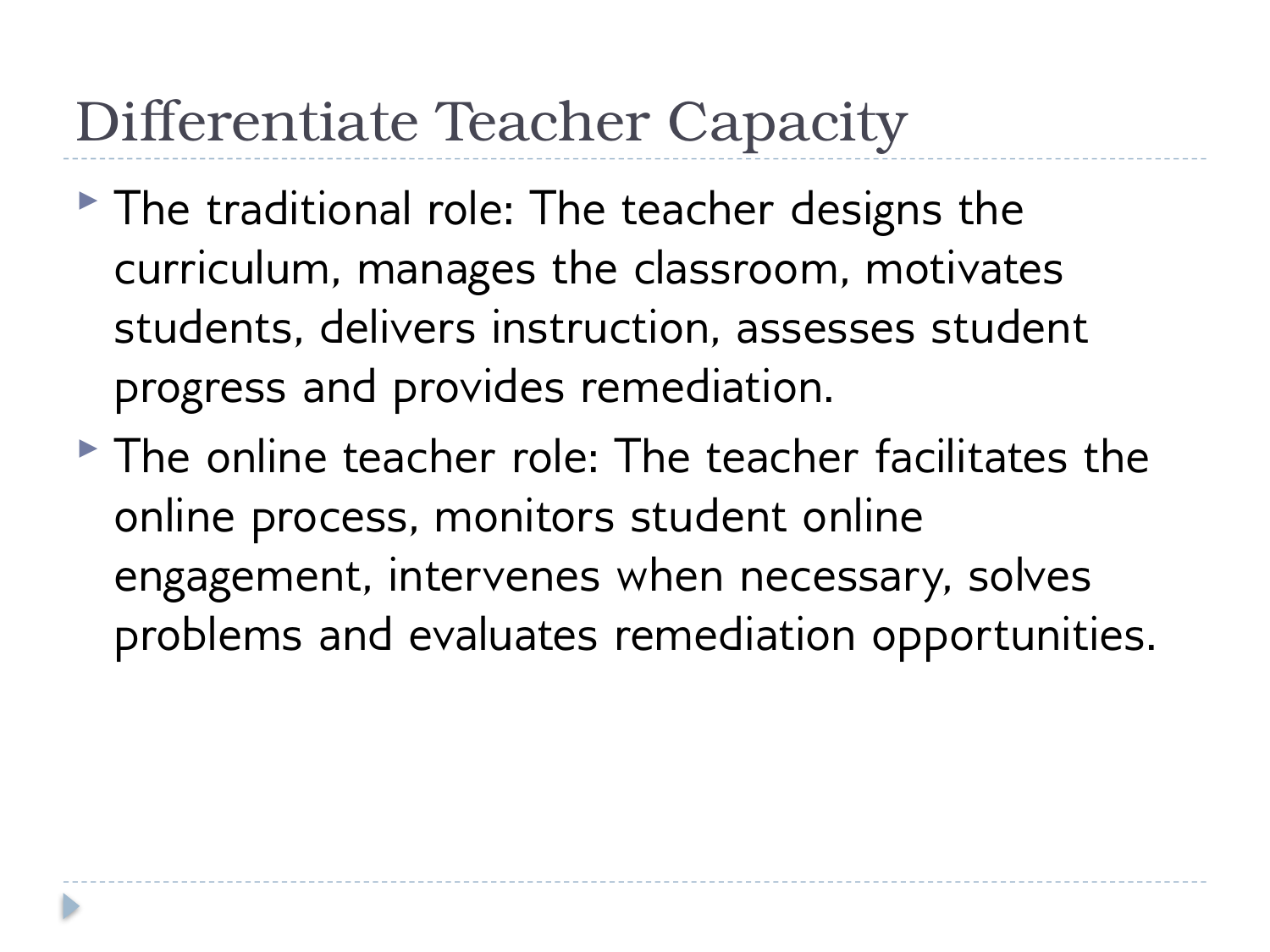

# Differentiate Teacher Capacity
The traditional role: The teacher designs the curriculum, manages the classroom, motivates students, delivers instruction, assesses student progress and provides remediation.
The online teacher role: The teacher facilitates the online process, monitors student online engagement, intervenes when necessary, solves problems and evaluates remediation opportunities.